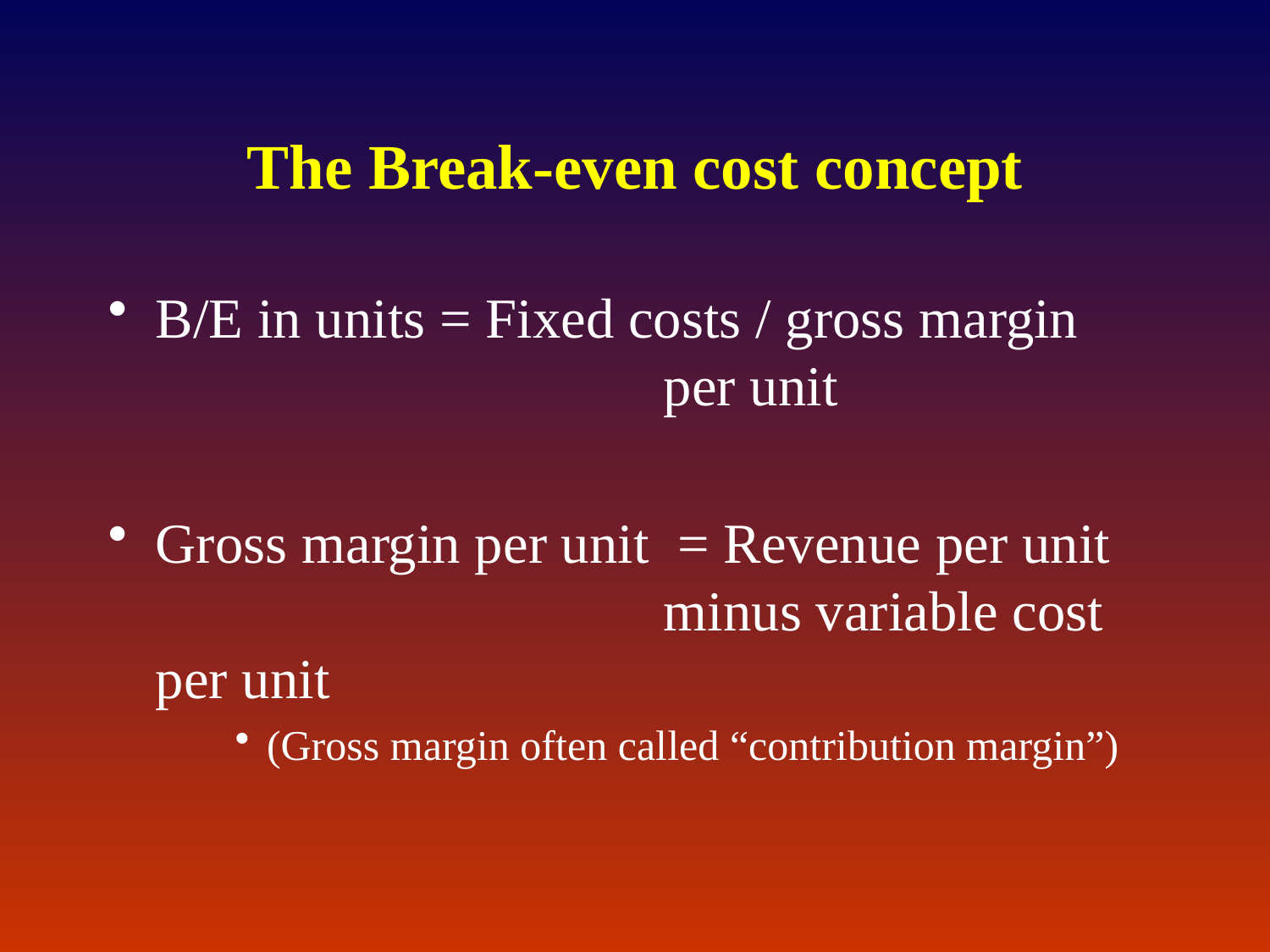

# The Break-even cost concept
B/E in units = Fixed costs / gross margin 				per unit

Gross margin per unit  = Revenue per unit 				minus variable cost per unit
(Gross margin often called “contribution margin”)